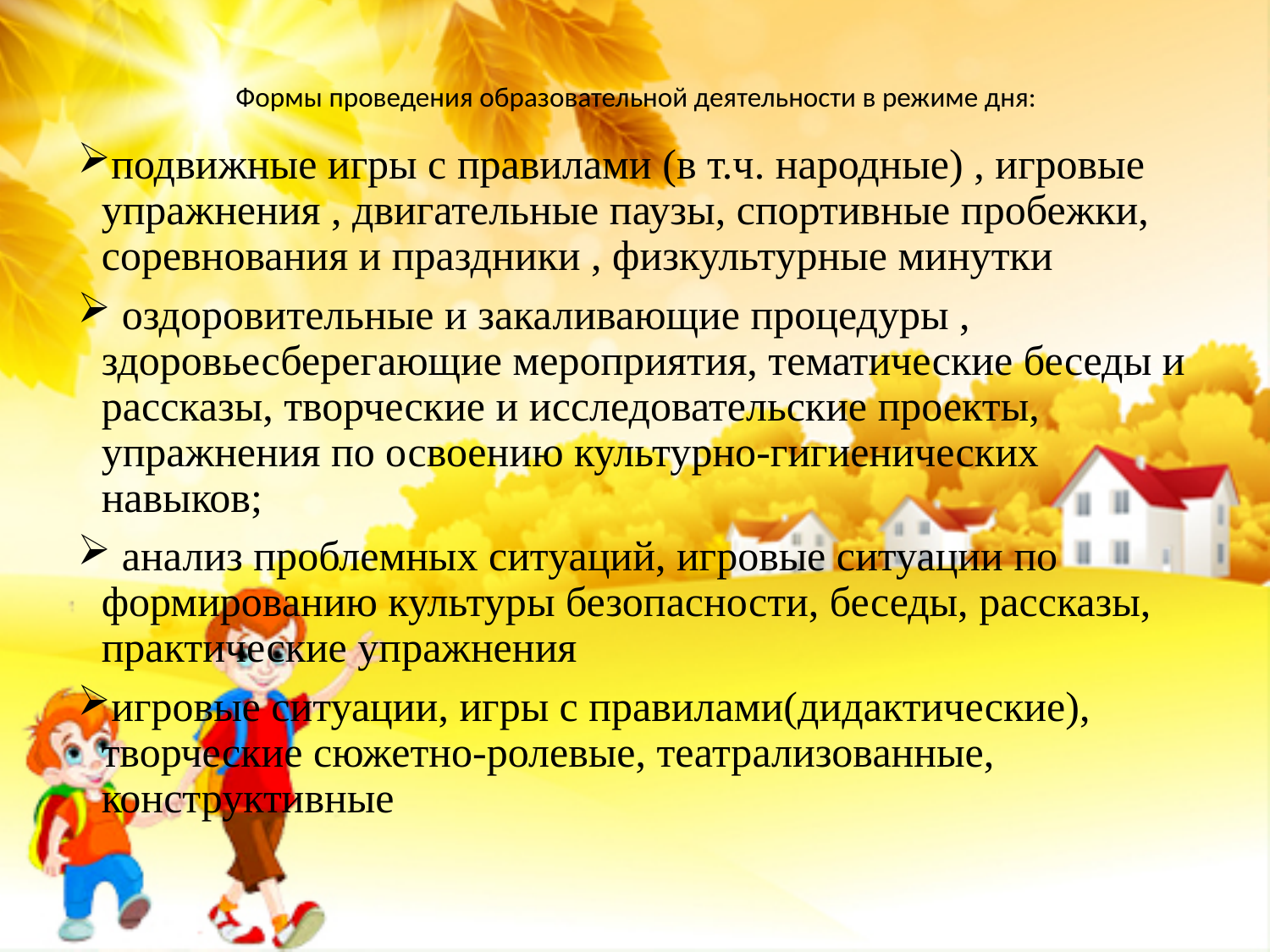

# Формы проведения образовательной деятельности в режиме дня:
подвижные игры с правилами (в т.ч. народные) , игровые упражнения , двигательные паузы, спортивные пробежки, соревнования и праздники , физкультурные минутки
 оздоровительные и закаливающие процедуры , здоровьесберегающие мероприятия, тематические беседы и рассказы, творческие и исследовательские проекты, упражнения по освоению культурно-гигиенических навыков;
 анализ проблемных ситуаций, игровые ситуации по формированию культуры безопасности, беседы, рассказы, практические упражнения
игровые ситуации, игры с правилами(дидактические), творческие сюжетно-ролевые, театрализованные, конструктивные